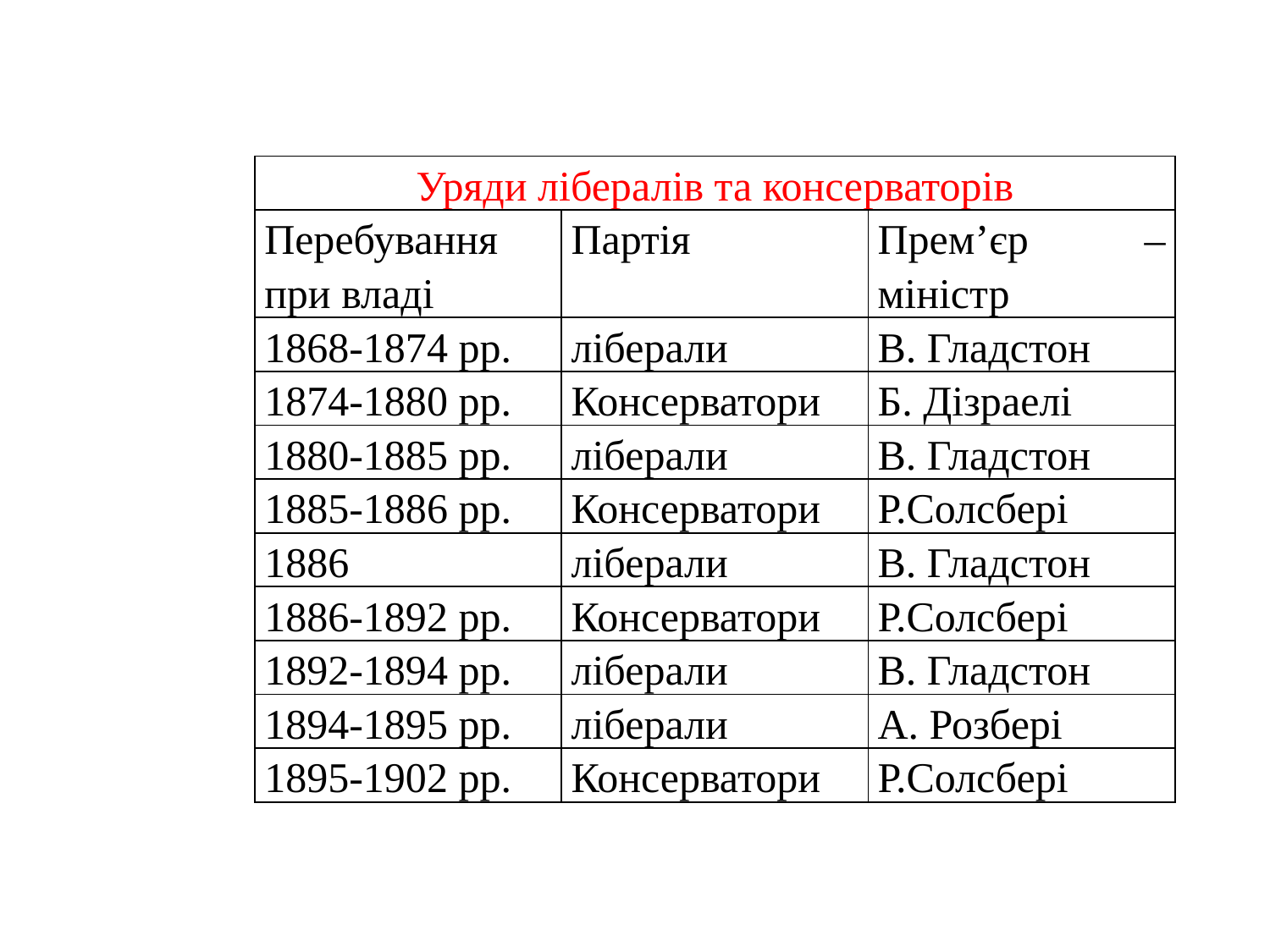

| Уряди лібералів та консерваторів |  |  |
| --- | --- | --- |
| Перебування при владі | Партія | Прем’єр – міністр |
| 1868-1874 рр. | ліберали | В. Гладстон |
| 1874-1880 рр. | Консерватори | Б. Дізраелі |
| 1880-1885 рр. | ліберали | В. Гладстон |
| 1885-1886 рр. | Консерватори | Р.Солсбері |
| 1886 | ліберали | В. Гладстон |
| 1886-1892 рр. | Консерватори | Р.Солсбері |
| 1892-1894 рр. | ліберали | В. Гладстон |
| 1894-1895 рр. | ліберали | А. Розбері |
| 1895-1902 рр. | Консерватори | Р.Солсбері |